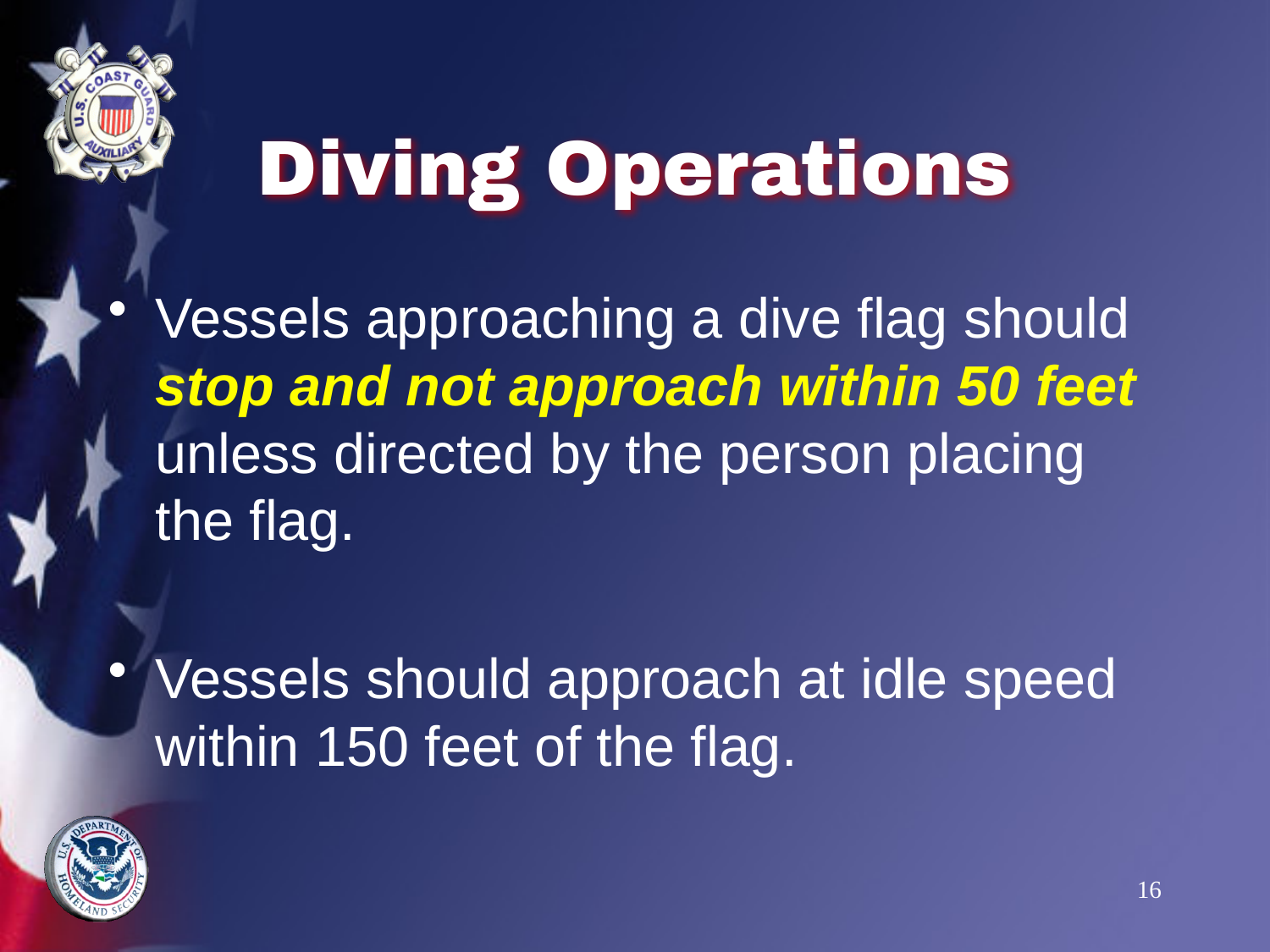

# Diving Operations
Vessels approaching a dive flag should stop and not approach within 50 feet unless directed by the person placing the flag.

Vessels should approach at idle speed within 150 feet of the flag.
16